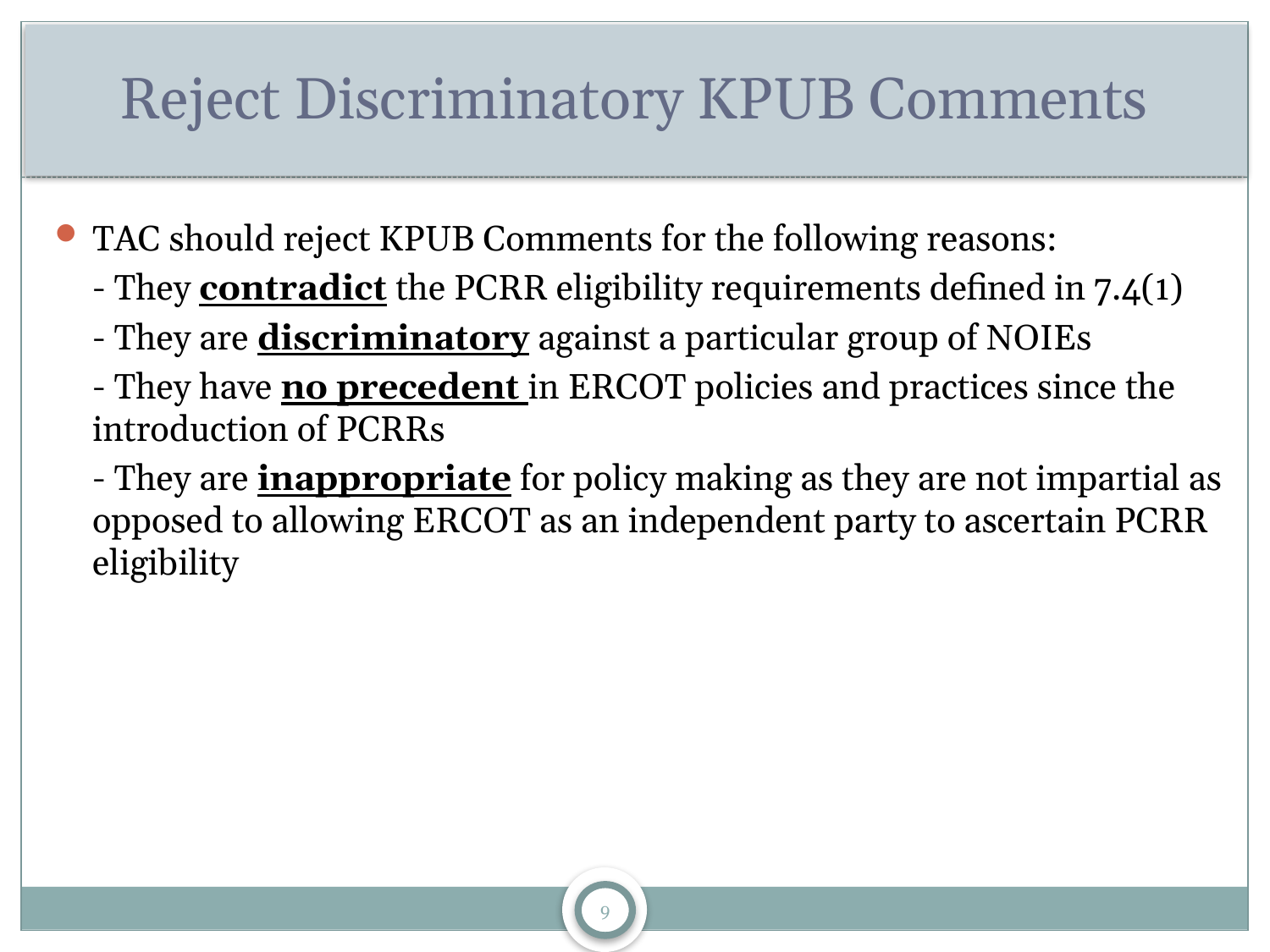

# Reject Discriminatory KPUB Comments
TAC should reject KPUB Comments for the following reasons:
	- They contradict the PCRR eligibility requirements defined in 7.4(1)
	- They are discriminatory against a particular group of NOIEs
	- They have no precedent in ERCOT policies and practices since the introduction of PCRRs
	- They are inappropriate for policy making as they are not impartial as opposed to allowing ERCOT as an independent party to ascertain PCRR eligibility